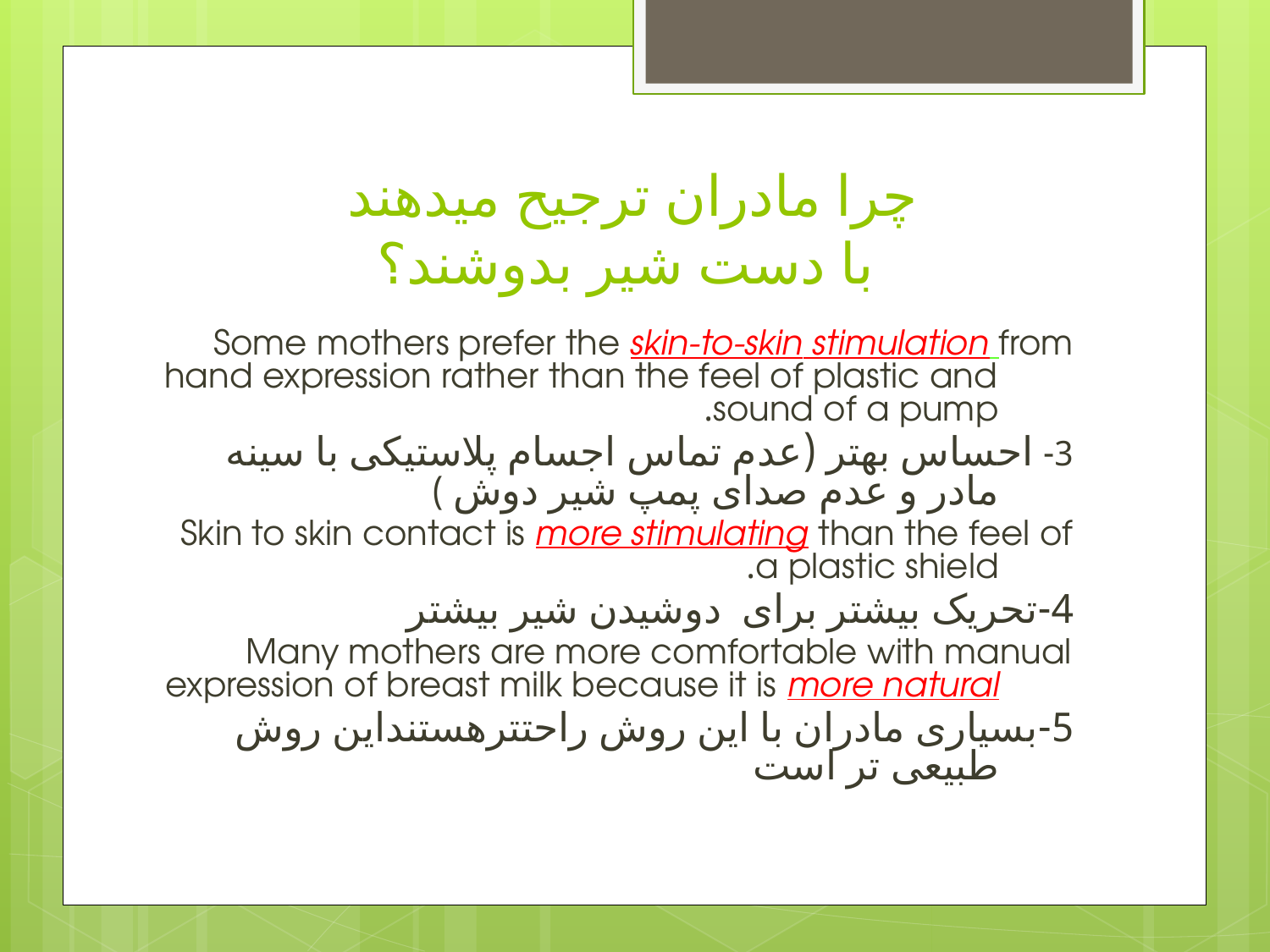

# چرا مادران ترجیح میدهند با دست شیر بدوشند؟
Some mothers prefer the skin-to-skin stimulation from hand expression rather than the feel of plastic and sound of a pump.
3- احساس بهتر (عدم تماس اجسام پلاستیکی با سینه مادر و عدم صدای پمپ شیر دوش )
Skin to skin contact is more stimulating than the feel of a plastic shield.
4-تحریک بیشتر برای  دوشیدن شیر بیشتر
Many mothers are more comfortable with manual expression of breast milk because it is more natural
5-بسیاری مادران با این روش راحتترهستنداین روش طبیعی تر است